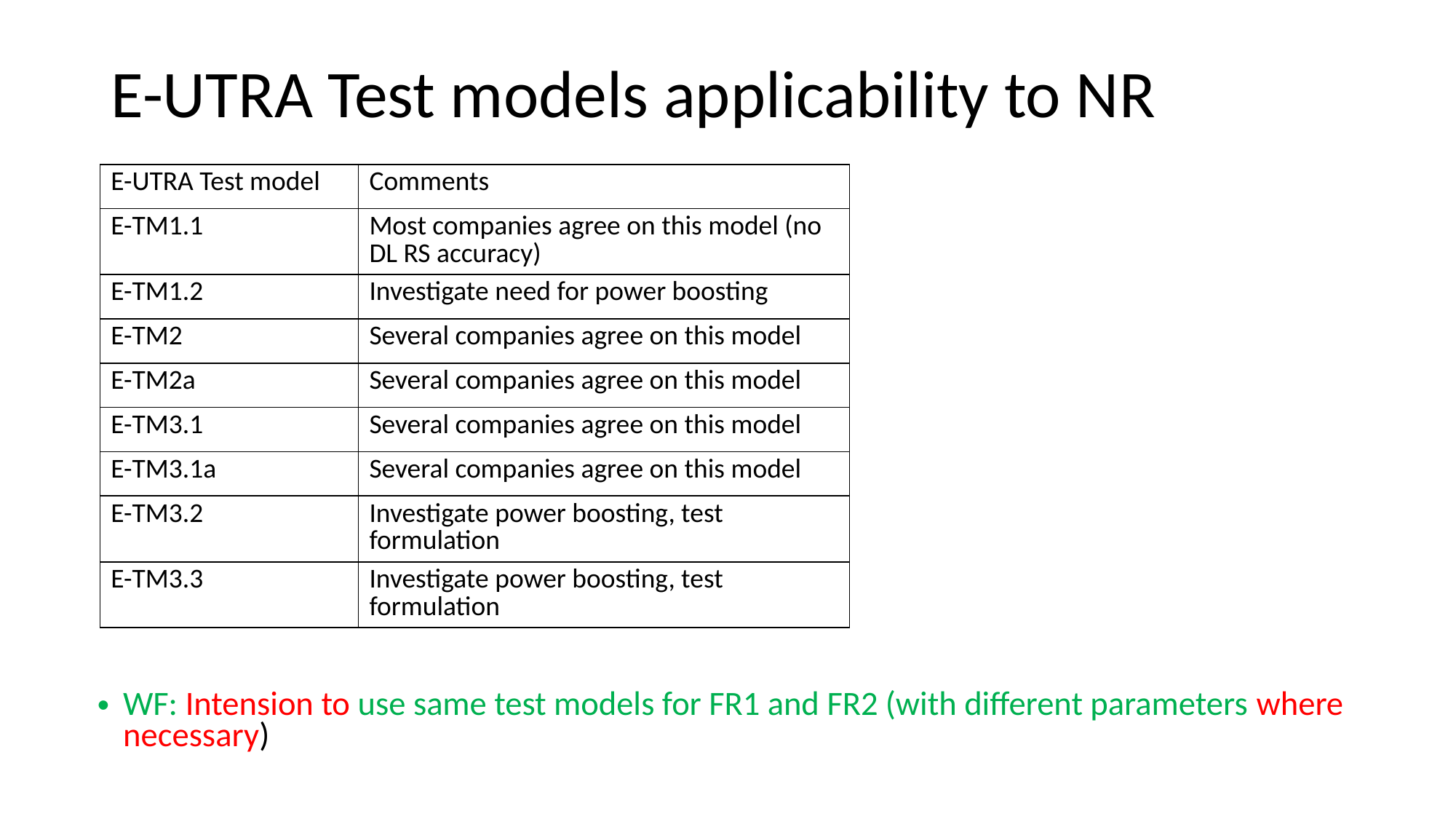

# E-UTRA Test models applicability to NR
| E-UTRA Test model | Comments |
| --- | --- |
| E-TM1.1 | Most companies agree on this model (no DL RS accuracy) |
| E-TM1.2 | Investigate need for power boosting |
| E-TM2 | Several companies agree on this model |
| E-TM2a | Several companies agree on this model |
| E-TM3.1 | Several companies agree on this model |
| E-TM3.1a | Several companies agree on this model |
| E-TM3.2 | Investigate power boosting, test formulation |
| E-TM3.3 | Investigate power boosting, test formulation |
WF: Intension to use same test models for FR1 and FR2 (with different parameters where necessary)